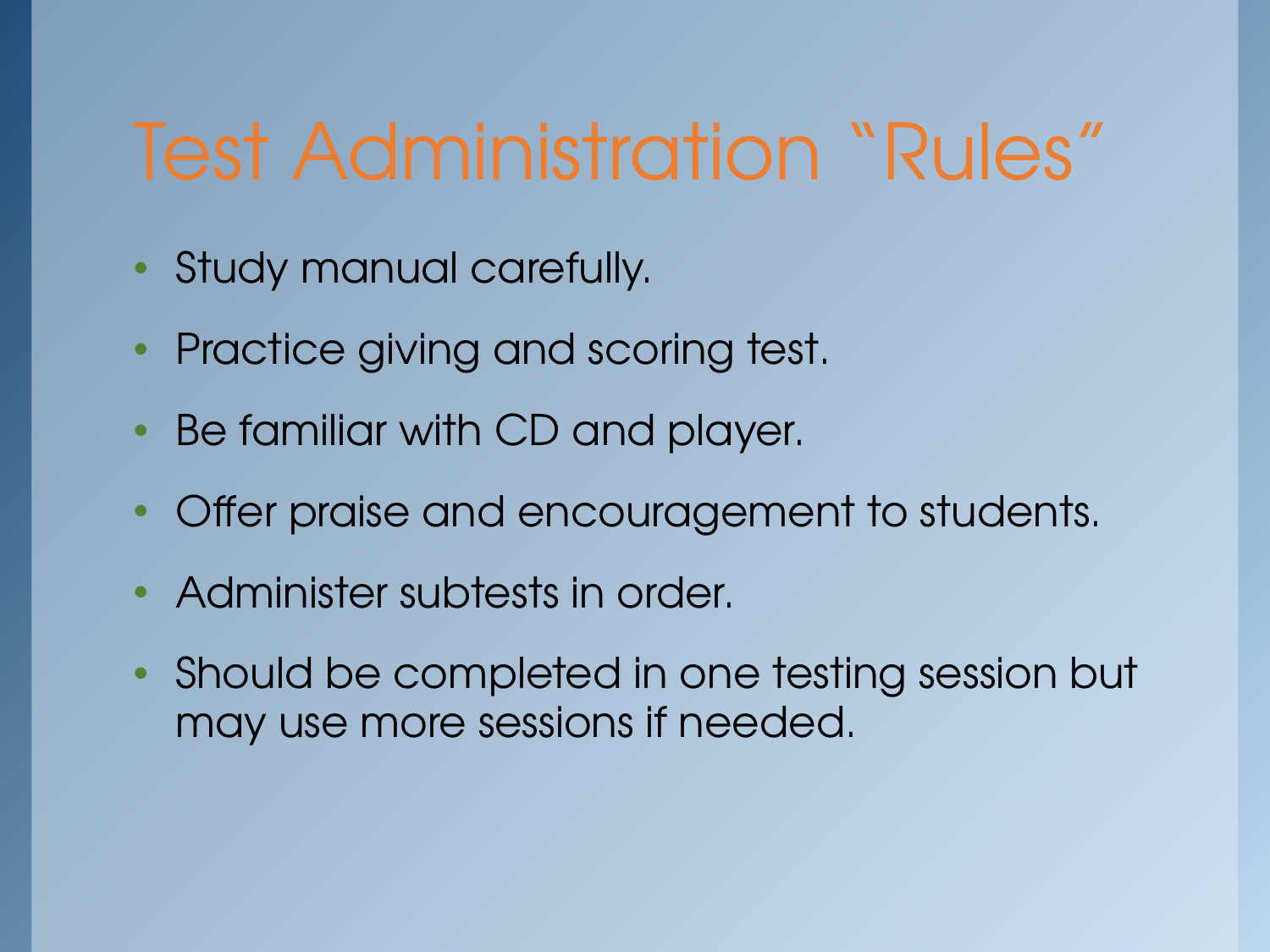

# Test Administration “Rules”
Study manual carefully.
Practice giving and scoring test.
Be familiar with CD and player.
Offer praise and encouragement to students.
Administer subtests in order.
Should be completed in one testing session but may use more sessions if needed.